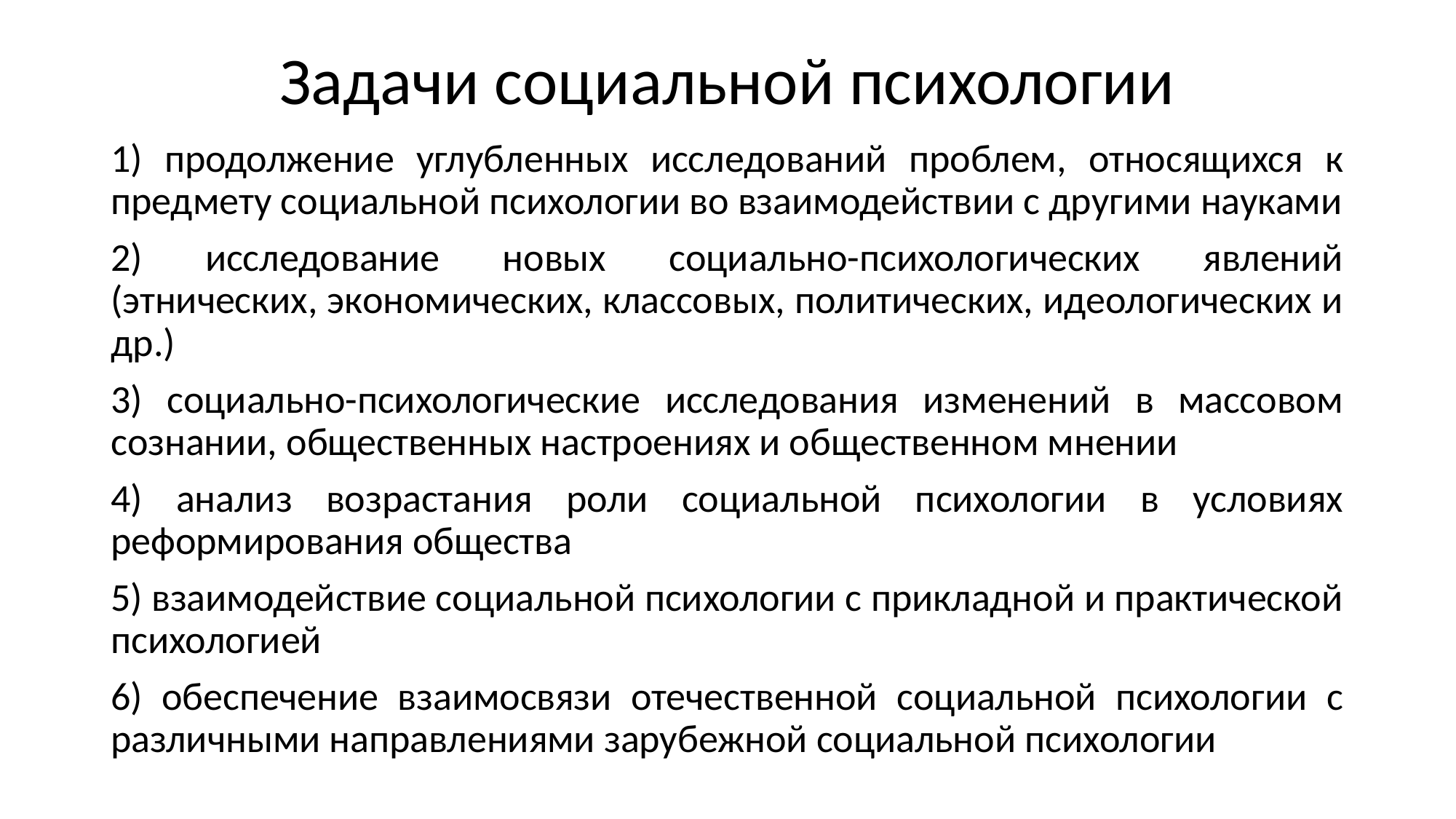

# Задачи социальной психологии
1) продолжение углубленных исследований проблем, относящихся к предмету социальной психологии во взаимодействии с другими науками
2) исследование новых социально-психологических явлений (этнических, экономических, классовых, политических, идеологических и др.)
3) социально-психологические исследования изменений в массовом сознании, общественных настроениях и общественном мнении
4) анализ возрастания роли социальной психологии в условиях реформирования общества
5) взаимодействие социальной психологии с прикладной и практической психологией
6) обеспечение взаимосвязи отечественной социальной психологии с различными направлениями зарубежной социальной психологии